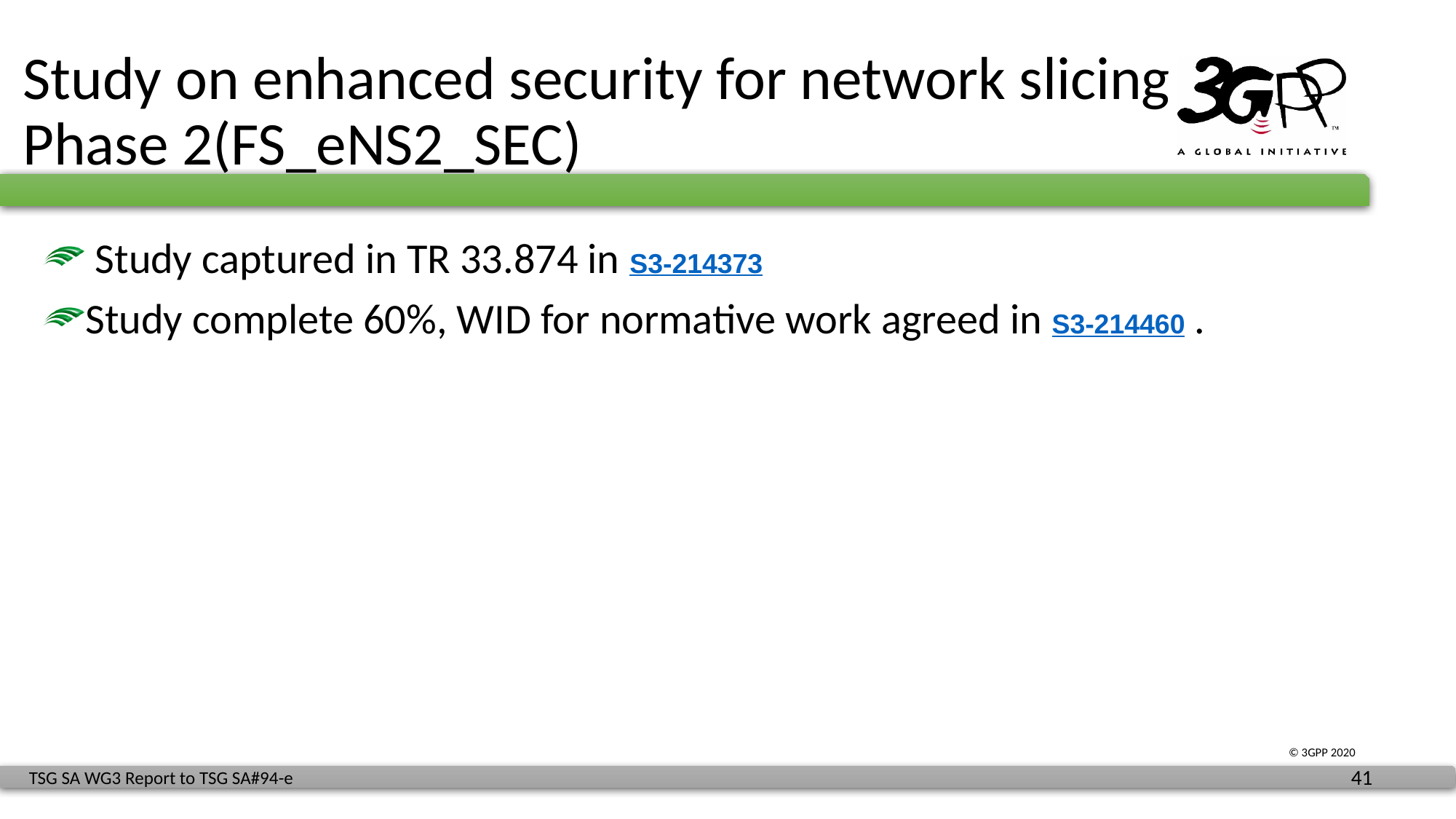

# Study on enhanced security for network slicing Phase 2(FS_eNS2_SEC)

 Study captured in TR 33.874 in S3-214373
Study complete 60%, WID for normative work agreed in S3-214460 .